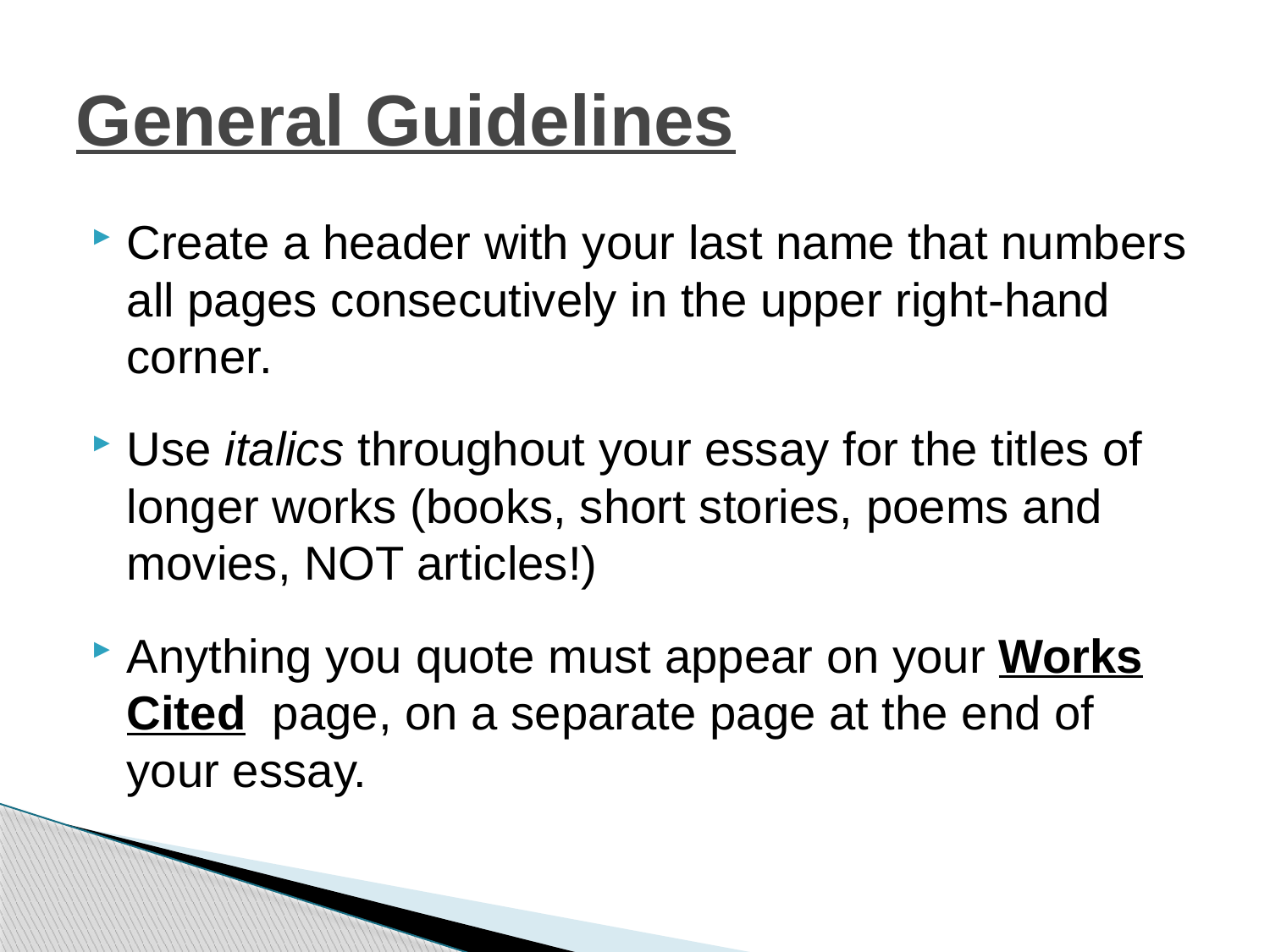

# General Guidelines
Create a header with your last name that numbers all pages consecutively in the upper right-hand corner.

Use italics throughout your essay for the titles of longer works (books, short stories, poems and movies, NOT articles!)

Anything you quote must appear on your Works Cited  page, on a separate page at the end of your essay.